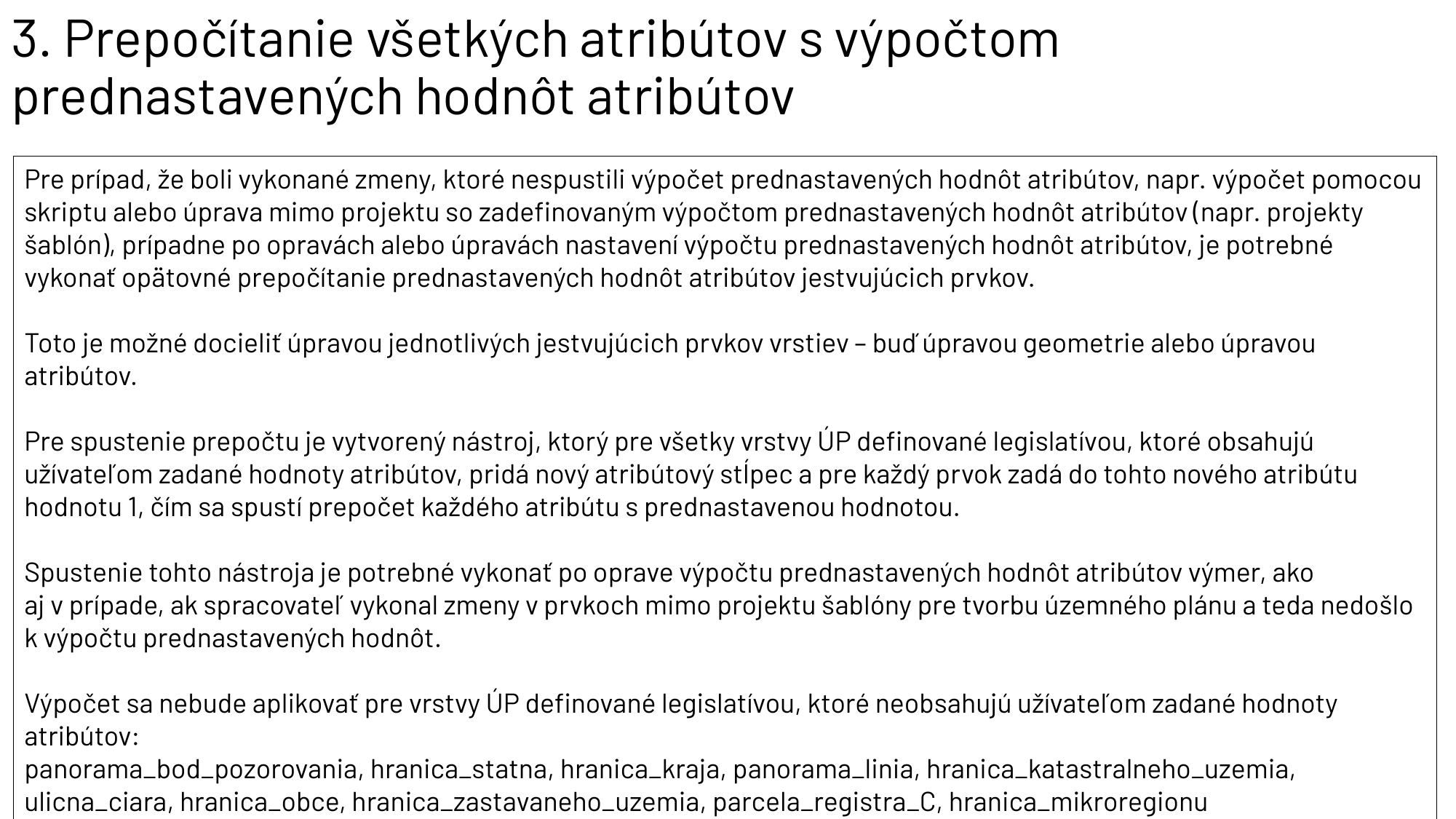

# 3. Prepočítanie všetkých atribútov s výpočtom prednastavených hodnôt atribútov
Pre prípad, že boli vykonané zmeny, ktoré nespustili výpočet prednastavených hodnôt atribútov, napr. výpočet pomocou skriptu alebo úprava mimo projektu so zadefinovaným výpočtom prednastavených hodnôt atribútov (napr. projekty šablón), prípadne po opravách alebo úpravách nastavení výpočtu prednastavených hodnôt atribútov, je potrebné vykonať opätovné prepočítanie prednastavených hodnôt atribútov jestvujúcich prvkov.

Toto je možné docieliť úpravou jednotlivých jestvujúcich prvkov vrstiev – buď úpravou geometrie alebo úpravou atribútov.

Pre spustenie prepočtu je vytvorený nástroj, ktorý pre všetky vrstvy ÚP definované legislatívou, ktoré obsahujú užívateľom zadané hodnoty atribútov, pridá nový atribútový stĺpec a pre každý prvok zadá do tohto nového atribútu hodnotu 1, čím sa spustí prepočet každého atribútu s prednastavenou hodnotou.

Spustenie tohto nástroja je potrebné vykonať po oprave výpočtu prednastavených hodnôt atribútov výmer, ako aj v prípade, ak spracovateľ vykonal zmeny v prvkoch mimo projektu šablóny pre tvorbu územného plánu a teda nedošlo k výpočtu prednastavených hodnôt.

Výpočet sa nebude aplikovať pre vrstvy ÚP definované legislatívou, ktoré neobsahujú užívateľom zadané hodnoty atribútov:
panorama_bod_pozorovania, hranica_statna, hranica_kraja, panorama_linia, hranica_katastralneho_uzemia, ulicna_ciara, hranica_obce, hranica_zastavaneho_uzemia, parcela_registra_C, hranica_mikroregionu